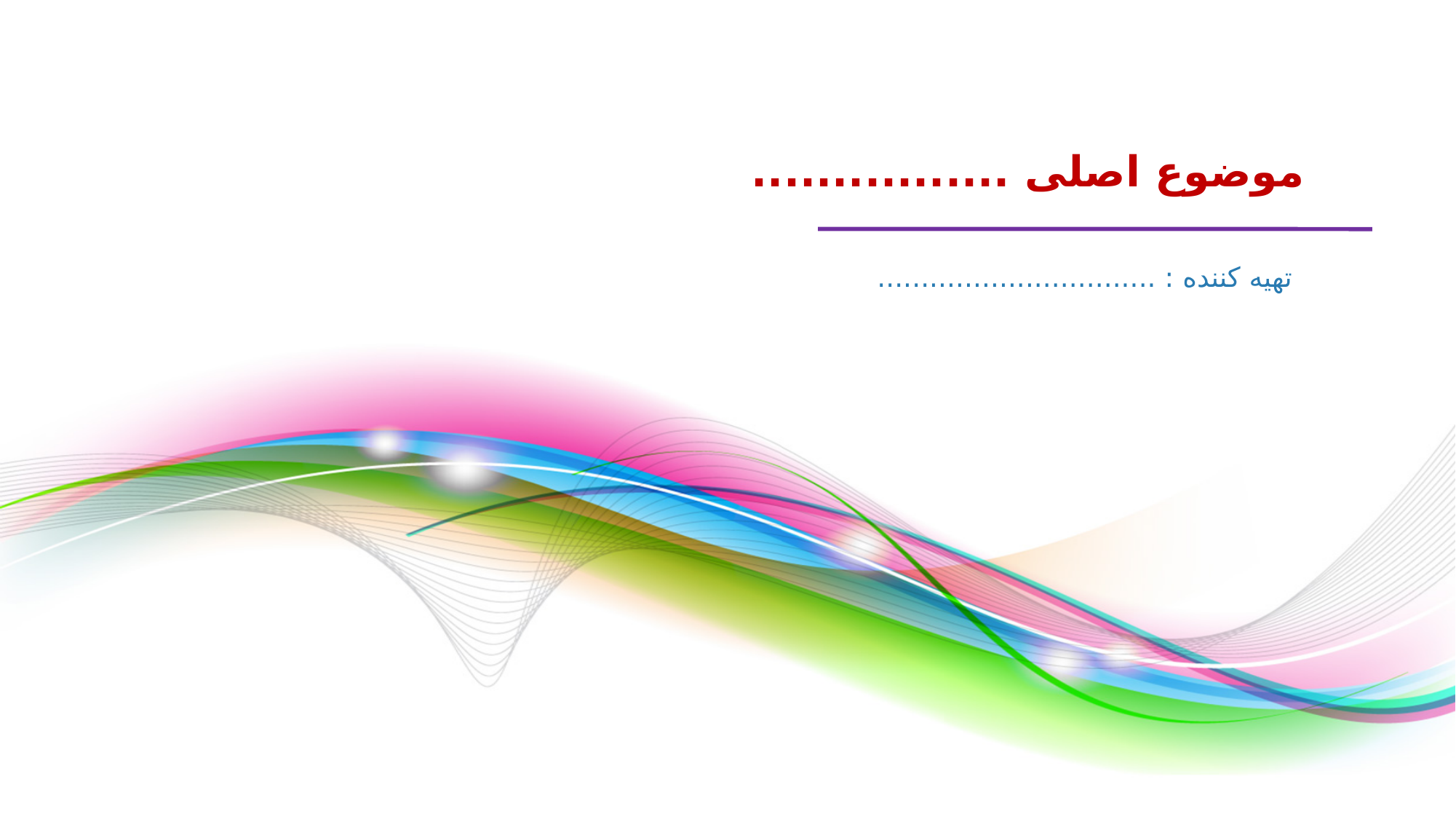

موضوع اصلی ................
تهیه کننده : ................................